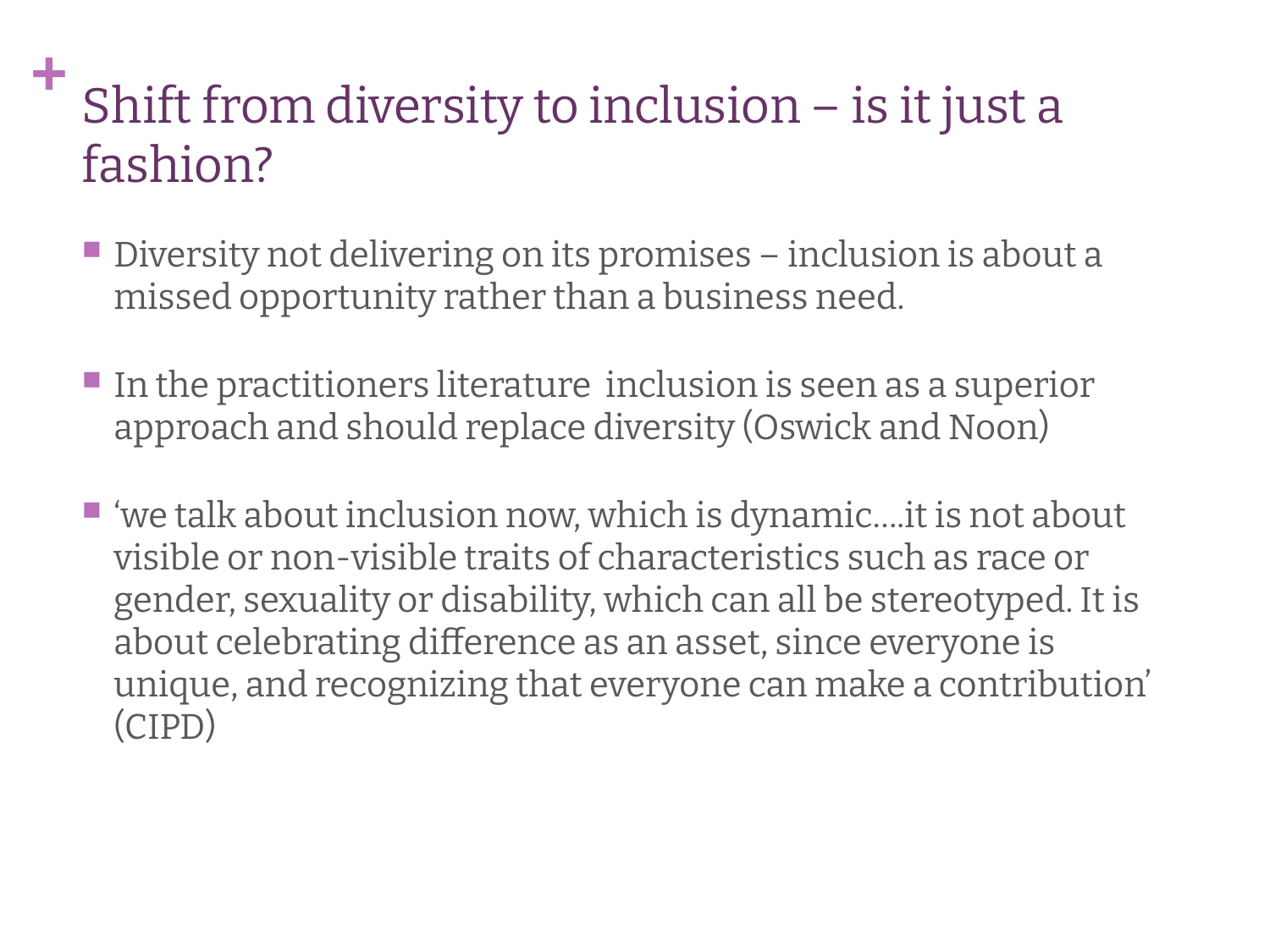

# Shift from diversity to inclusion – is it just a fashion?
Diversity not delivering on its promises – inclusion is about a missed opportunity rather than a business need.
In the practitioners literature  inclusion is seen as a superior approach and should replace diversity (Oswick and Noon)
‘we talk about inclusion now, which is dynamic….it is not about visible or non-visible traits of characteristics such as race or gender, sexuality or disability, which can all be stereotyped. It is about celebrating difference as an asset, since everyone is unique, and recognizing that everyone can make a contribution’ (CIPD)